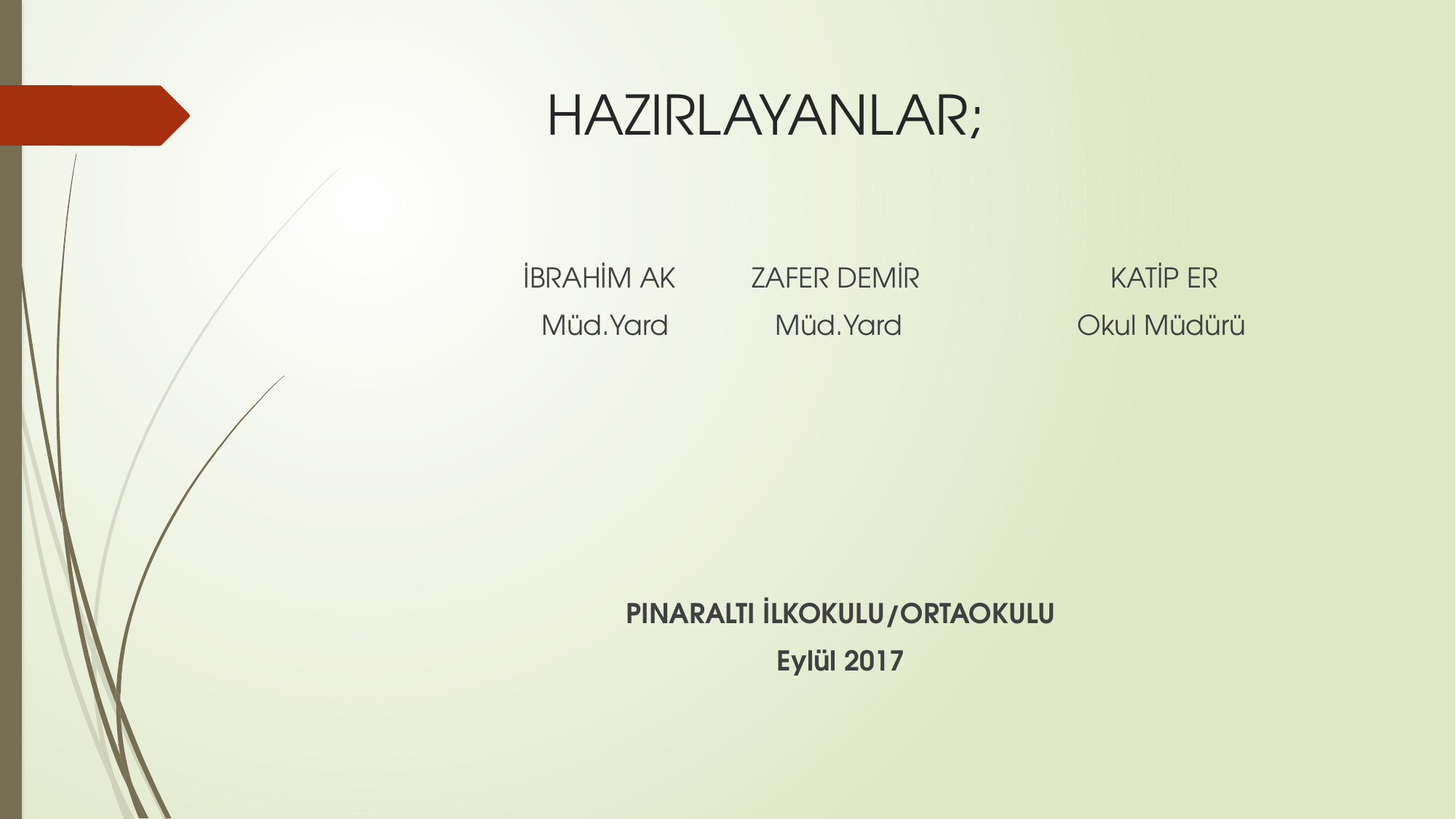

# HAZIRLAYANLAR;
        İBRAHİM AK          ZAFER DEMİR                         KATİP ER
              Müd.Yard              Müd.Yard                       Okul Müdürü

PINARALTI İLKOKULU/ORTAOKULU
Eylül 2017